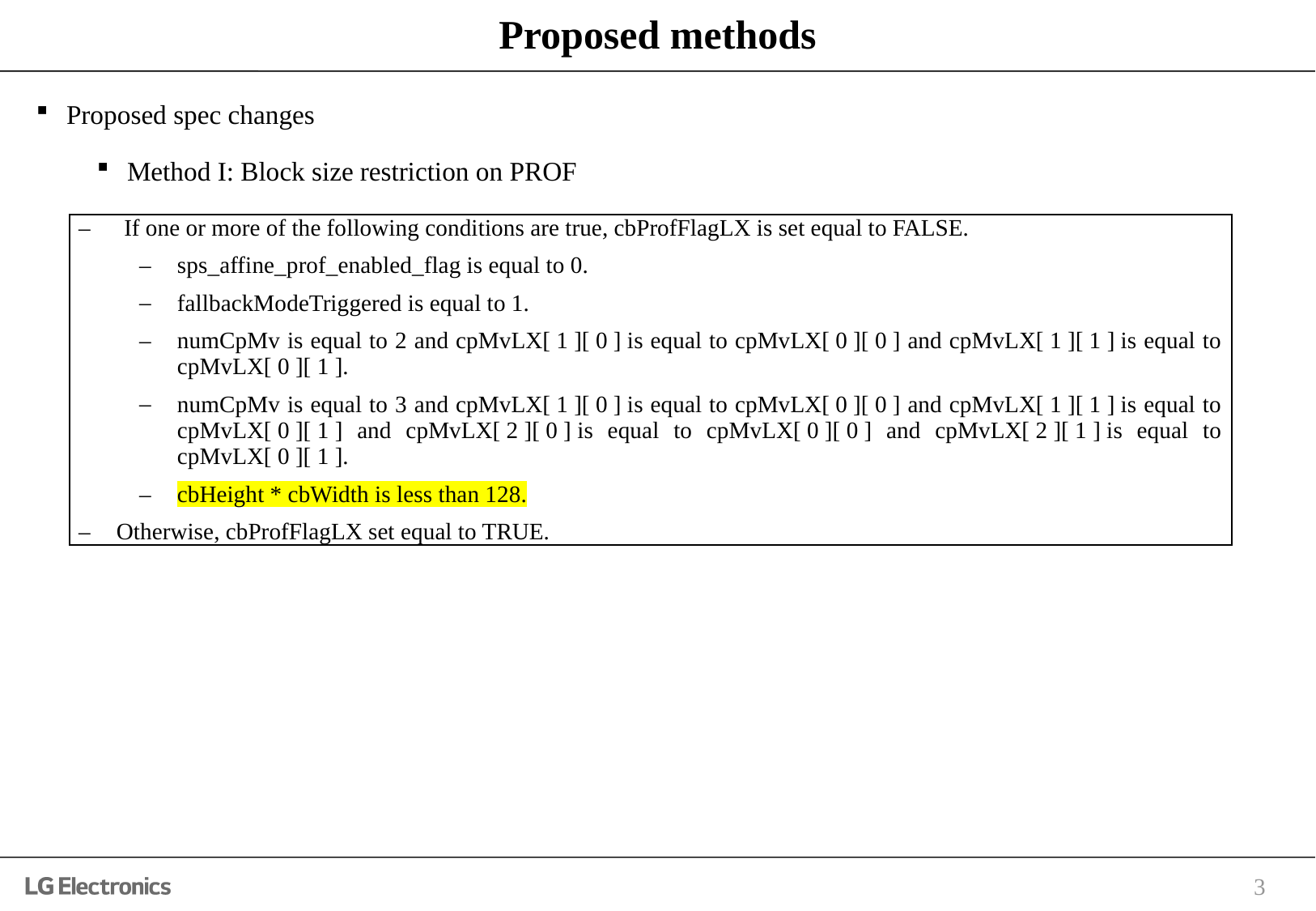

# Proposed methods
Proposed spec changes
Method I: Block size restriction on PROF
| If one or more of the following conditions are true, cbProfFlagLX is set equal to FALSE. sps\_affine\_prof\_enabled\_flag is equal to 0. fallbackModeTriggered is equal to 1. numCpMv is equal to 2 and cpMvLX[ 1 ][ 0 ] is equal to cpMvLX[ 0 ][ 0 ] and cpMvLX[ 1 ][ 1 ] is equal to cpMvLX[ 0 ][ 1 ]. numCpMv is equal to 3 and cpMvLX[ 1 ][ 0 ] is equal to cpMvLX[ 0 ][ 0 ] and cpMvLX[ 1 ][ 1 ] is equal to cpMvLX[ 0 ][ 1 ] and cpMvLX[ 2 ][ 0 ] is equal to cpMvLX[ 0 ][ 0 ] and cpMvLX[ 2 ][ 1 ] is equal to cpMvLX[ 0 ][ 1 ]. cbHeight \* cbWidth is less than 128. Otherwise, cbProfFlagLX set equal to TRUE. |
| --- |
3